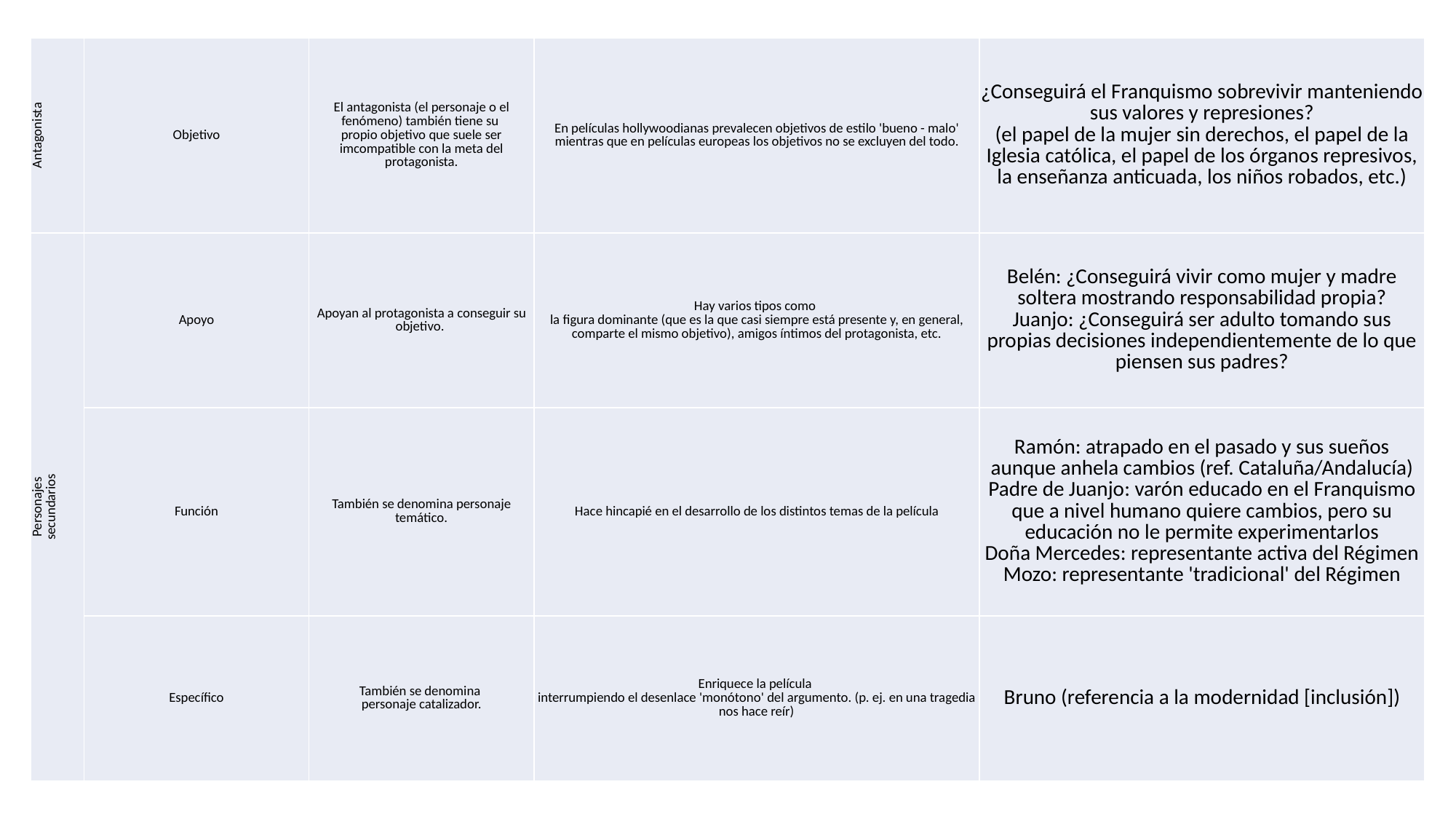

| Antagonista | Objetivo | El antagonista (el personaje o el fenómeno) también tiene su propio objetivo que suele ser imcompatible con la meta del protagonista. | En películas hollywoodianas prevalecen objetivos de estilo 'bueno - malo' mientras que en películas europeas los objetivos no se excluyen del todo. | ¿Conseguirá el Franquismo sobrevivir manteniendo sus valores y represiones? (el papel de la mujer sin derechos, el papel de la Iglesia católica, el papel de los órganos represivos, la enseñanza anticuada, los niños robados, etc.) |
| --- | --- | --- | --- | --- |
| Personajes secundarios | Apoyo | Apoyan al protagonista a conseguir su objetivo. | Hay varios tipos como la figura dominante (que es la que casi siempre está presente y, en general, comparte el mismo objetivo), amigos íntimos del protagonista, etc. | Belén: ¿Conseguirá vivir como mujer y madre soltera mostrando responsabilidad propia? Juanjo: ¿Conseguirá ser adulto tomando sus propias decisiones independientemente de lo que piensen sus padres? |
|  | Función | También se denomina personaje temático. | Hace hincapié en el desarrollo de los distintos temas de la película | Ramón: atrapado en el pasado y sus sueños aunque anhela cambios (ref. Cataluña/Andalucía) Padre de Juanjo: varón educado en el Franquismo que a nivel humano quiere cambios, pero su educación no le permite experimentarlos Doña Mercedes: representante activa del Régimen Mozo: representante 'tradicional' del Régimen |
|  | Específico | También se denomina personaje catalizador. | Enriquece la película interrumpiendo el desenlace 'monótono' del argumento. (p. ej. en una tragedia nos hace reír) | Bruno (referencia a la modernidad [inclusión]) |